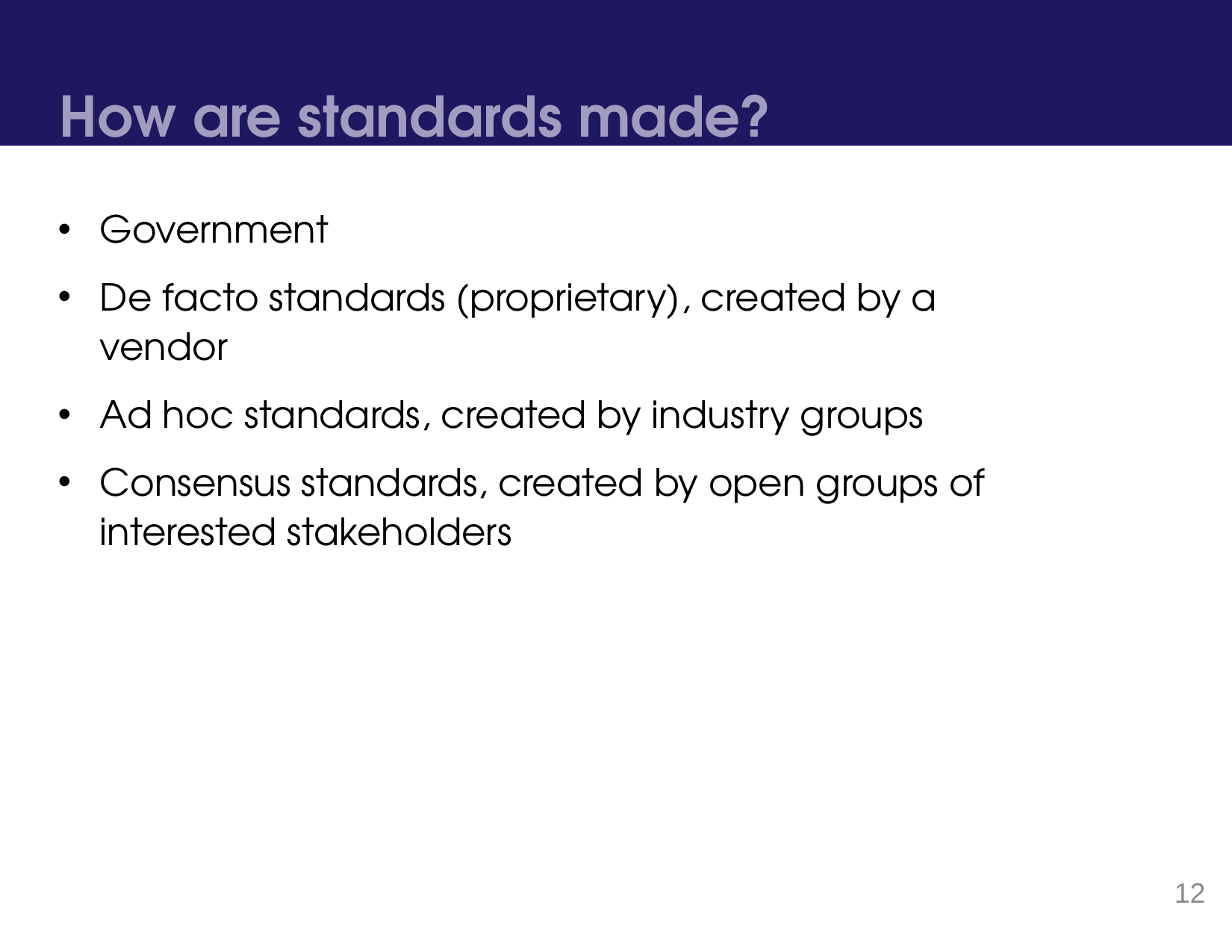

# How are standards made?
Government
De facto standards (proprietary), created by a vendor
Ad hoc standards, created by industry groups
Consensus standards, created by open groups of interested stakeholders

12